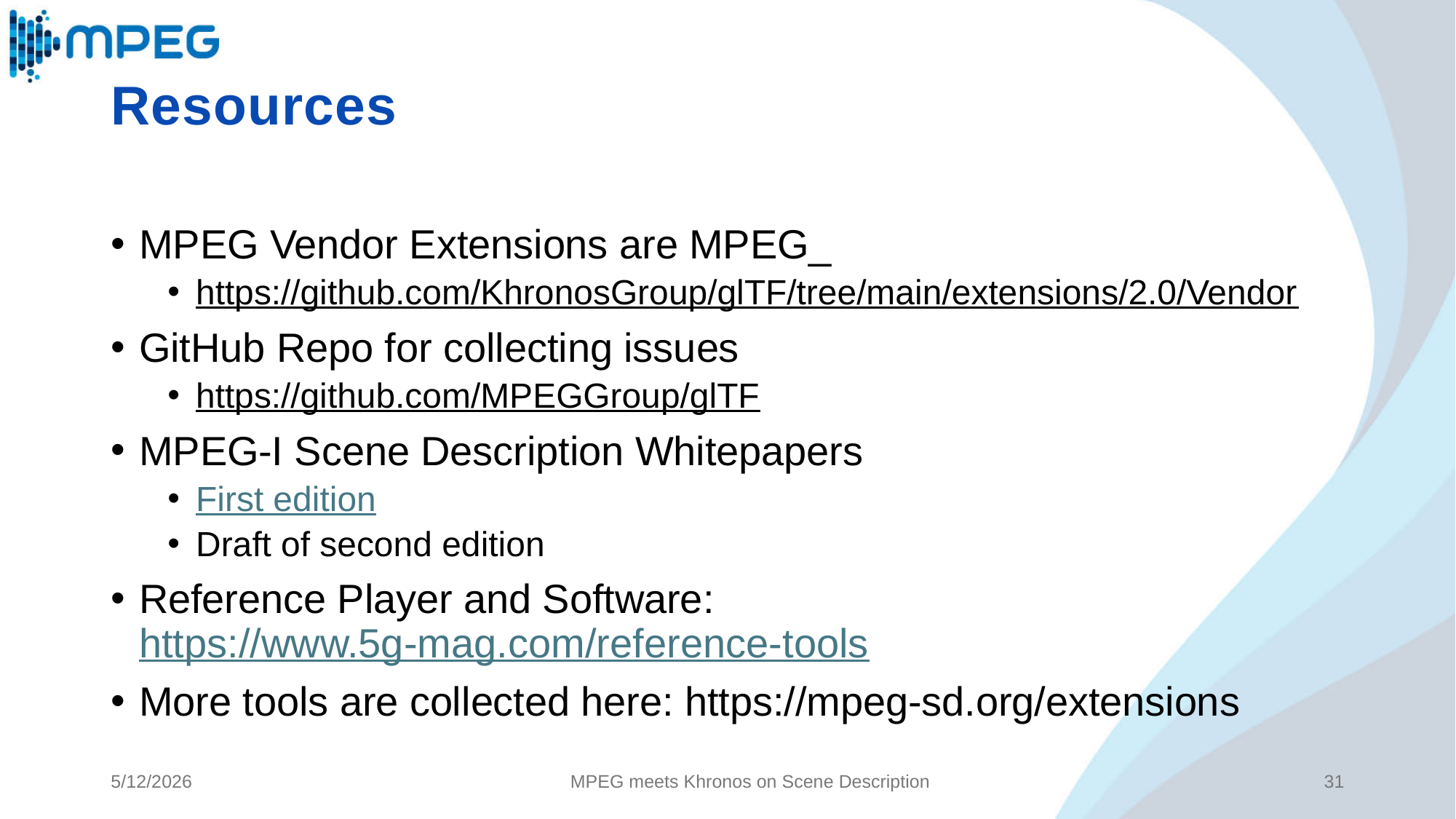

# Resources
MPEG Vendor Extensions are MPEG_
https://github.com/KhronosGroup/glTF/tree/main/extensions/2.0/Vendor
GitHub Repo for collecting issues
https://github.com/MPEGGroup/glTF
MPEG-I Scene Description Whitepapers
First edition
Draft of second edition
Reference Player and Software: https://www.5g-mag.com/reference-tools
More tools are collected here: https://mpeg-sd.org/extensions

5/12/2026
MPEG meets Khronos on Scene Description
31